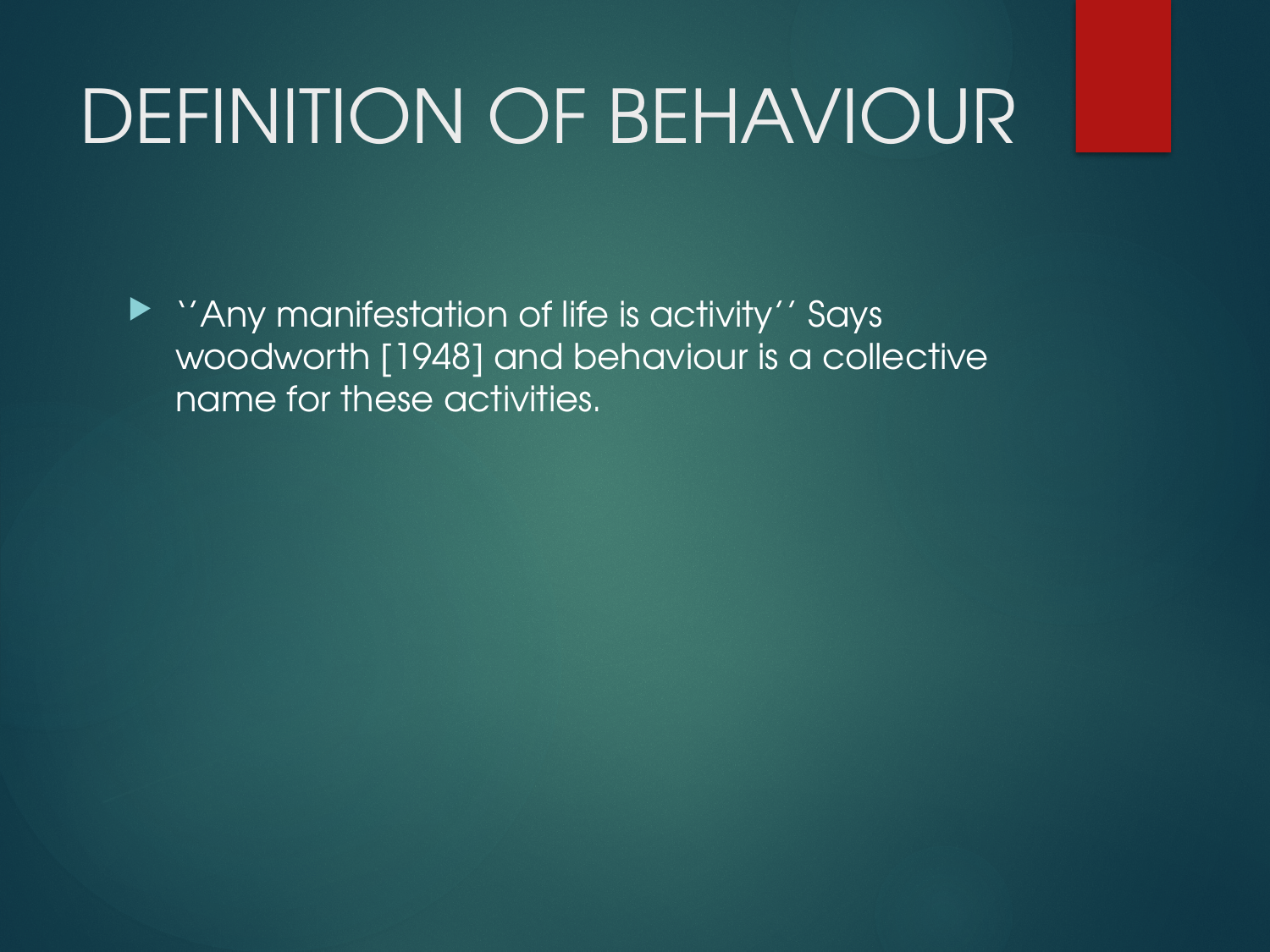

# DEFINITION OF BEHAVIOUR
‘’Any manifestation of life is activity’’ Says woodworth [1948] and behaviour is a collective name for these activities.